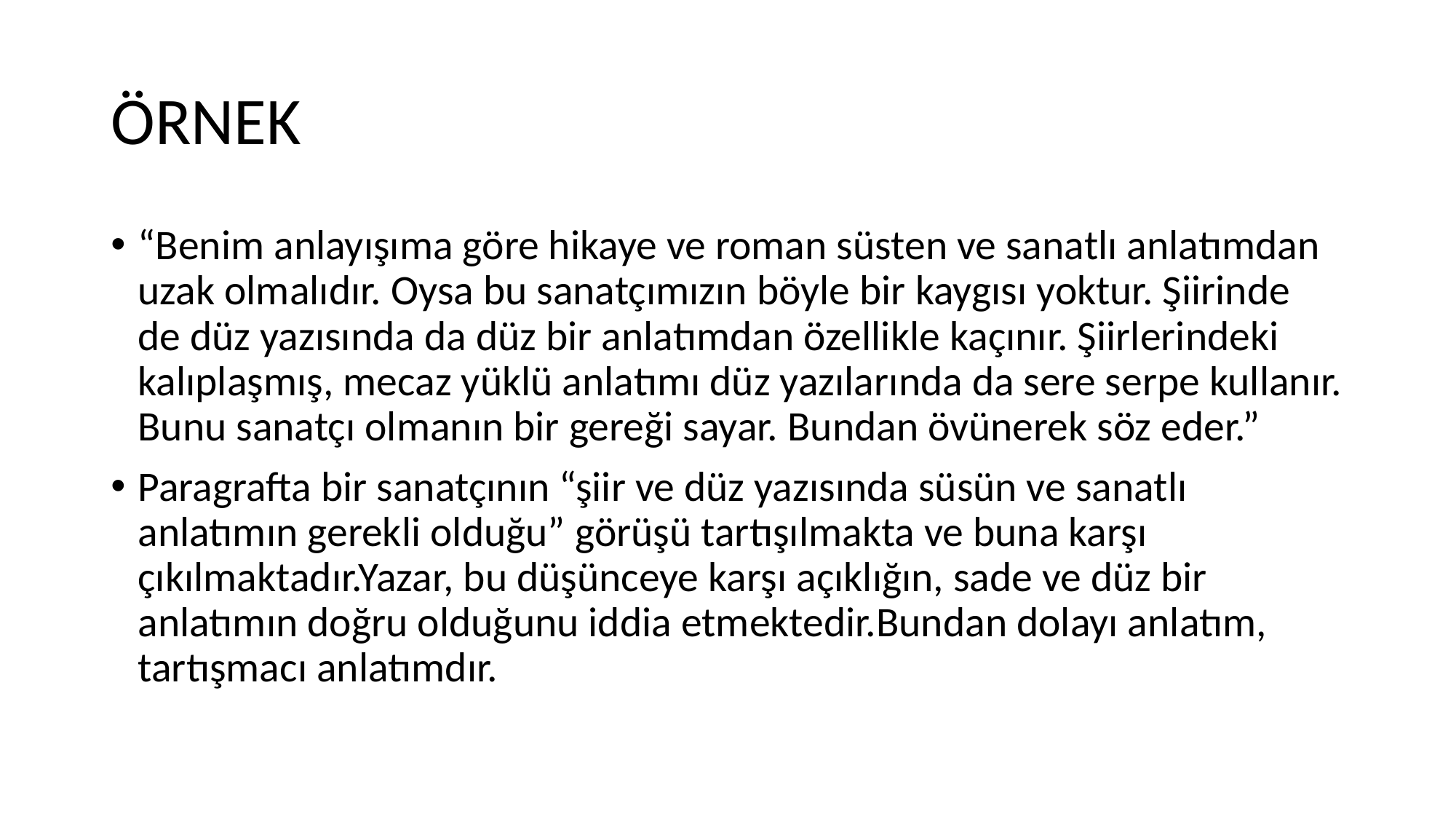

# ÖRNEK
“Benim anlayışıma göre hikaye ve roman süsten ve sanatlı anlatımdan uzak olmalıdır. Oysa bu sanatçımızın böyle bir kaygısı yoktur. Şiirinde de düz yazısında da düz bir anlatımdan özellikle kaçınır. Şiirlerindeki kalıplaşmış, mecaz yüklü anlatımı düz yazılarında da sere serpe kullanır. Bunu sanatçı olmanın bir gereği sayar. Bundan övünerek söz eder.”
Paragrafta bir sanatçının “şiir ve düz yazısında süsün ve sanatlı anlatımın gerekli olduğu” görüşü tartışılmakta ve buna karşı çıkılmaktadır.Yazar, bu düşünceye karşı açıklığın, sade ve düz bir anlatımın doğru olduğunu iddia etmektedir.Bundan dolayı anlatım, tartışmacı anlatımdır.